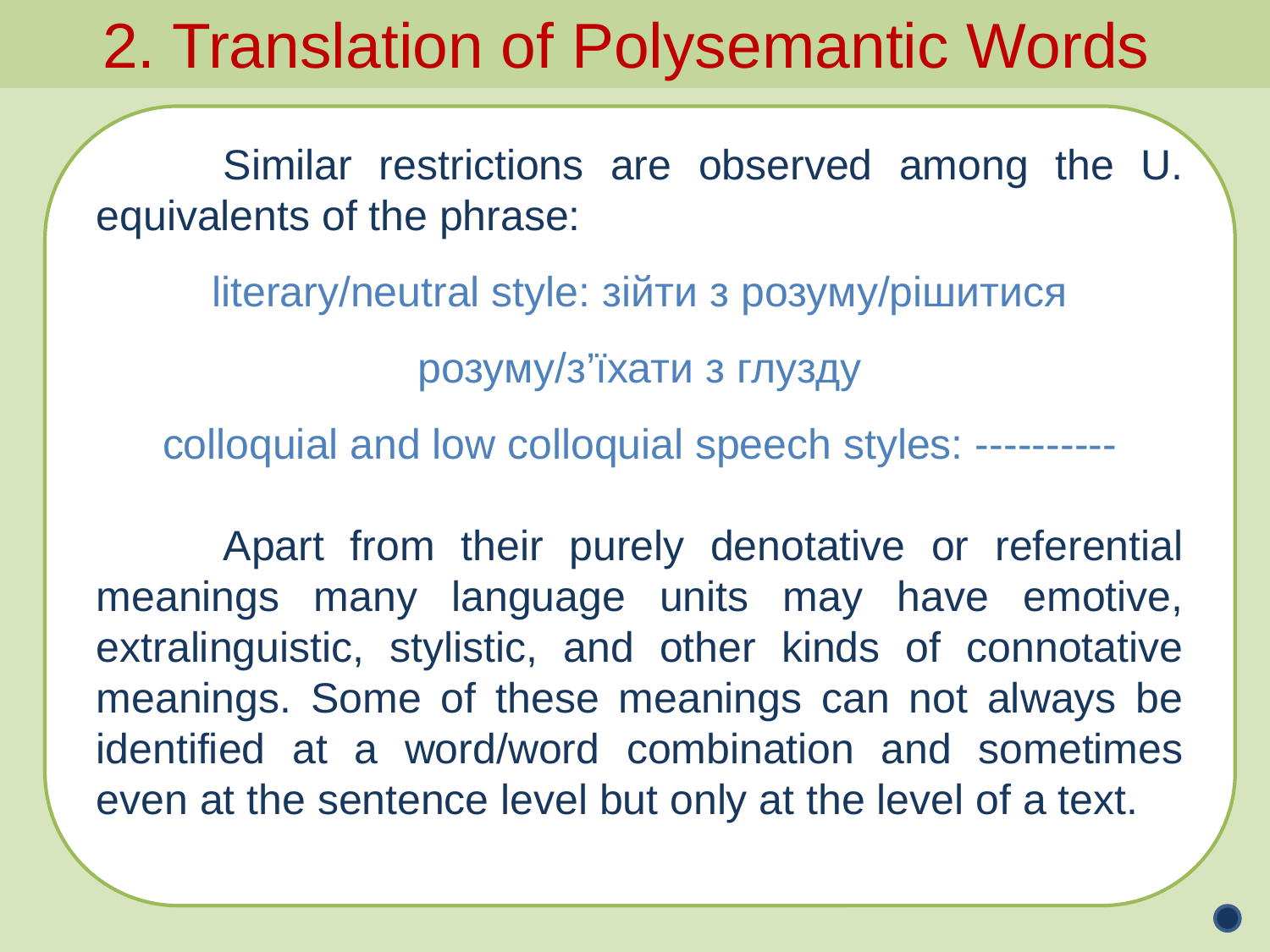

2. Translation of Polysemantic Words
	Similar restrictions are observed among the U. equivalents of the phrase:
literary/neutral style: зійти з розуму/рішитися розуму/з’їхати з глузду
colloquial and low colloquial speech styles: ----------

	Apart from their purely denotative or referential meanings many language units may have emotive, extralinguistic, stylistic, and other kinds of connotative meanings. Some of these meanings can not always be identified at a word/word combination and sometimes even at the sentence level but only at the level of a text.